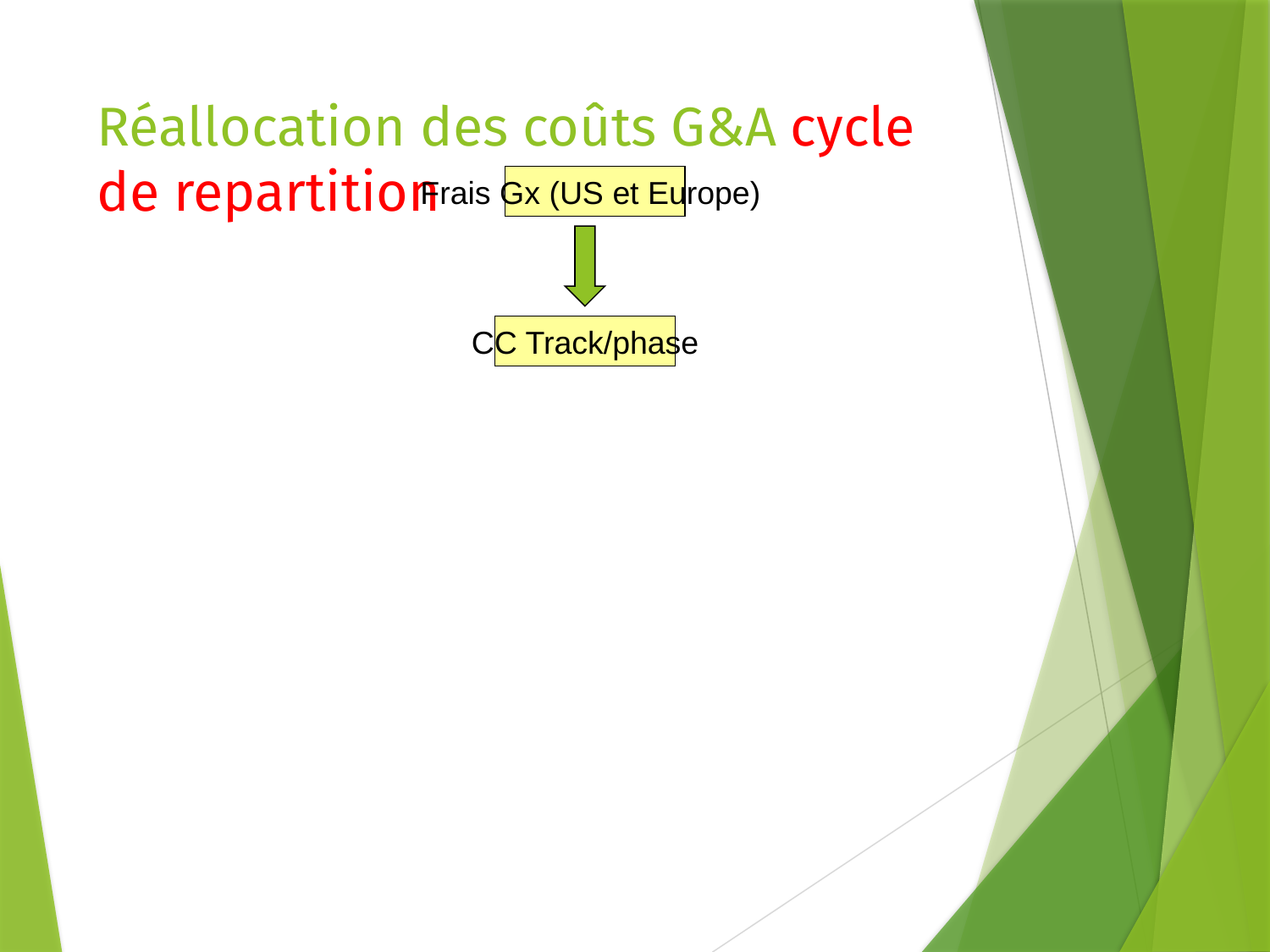

# Réallocation des coûts G&A cycle de repartition
Frais Gx (US et Europe)

CC Track/phase